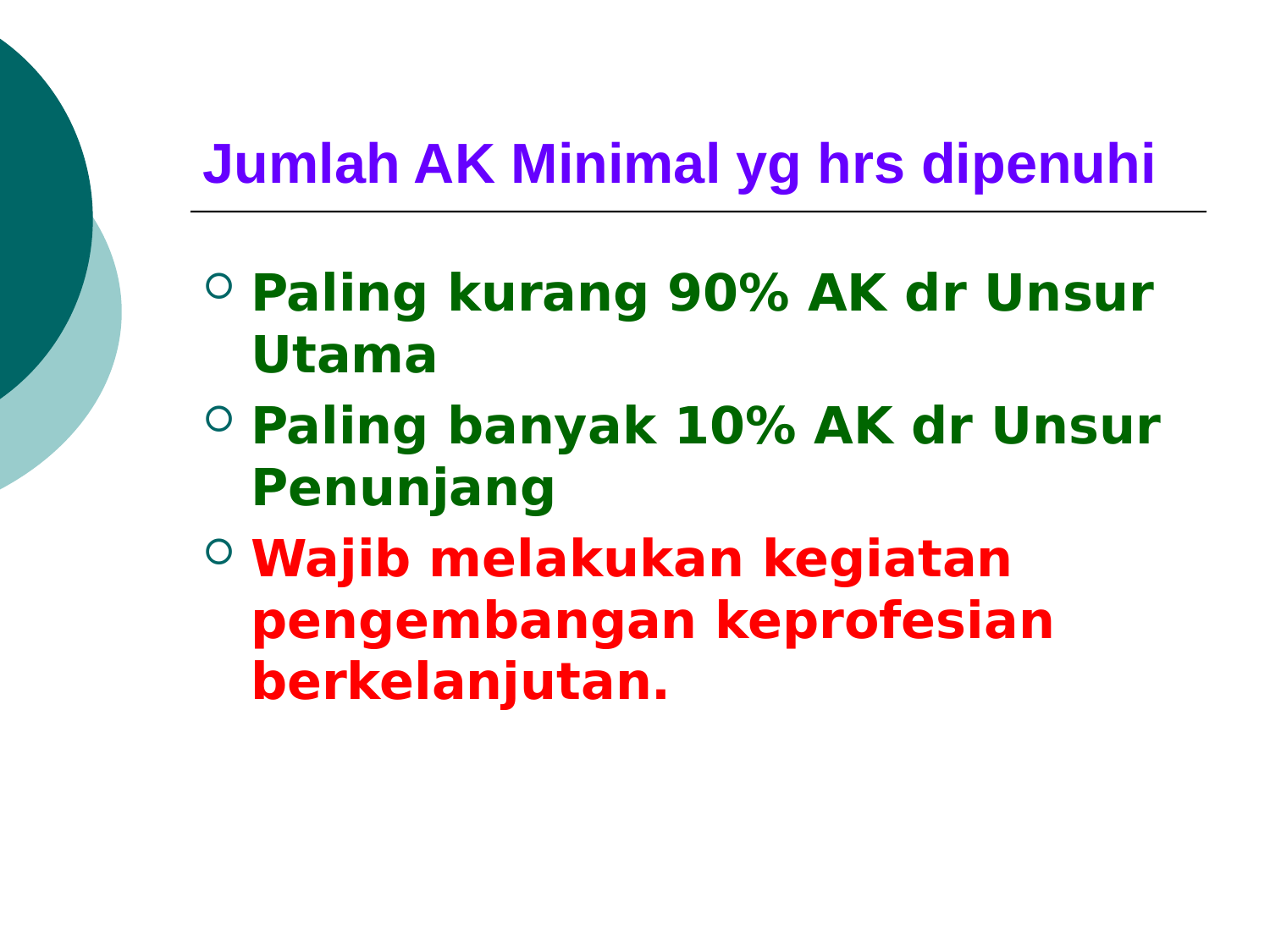

Jumlah AK Minimal yg hrs dipenuhi
Paling kurang 90% AK dr Unsur Utama
Paling banyak 10% AK dr Unsur Penunjang
Wajib melakukan kegiatan pengembangan keprofesian berkelanjutan.